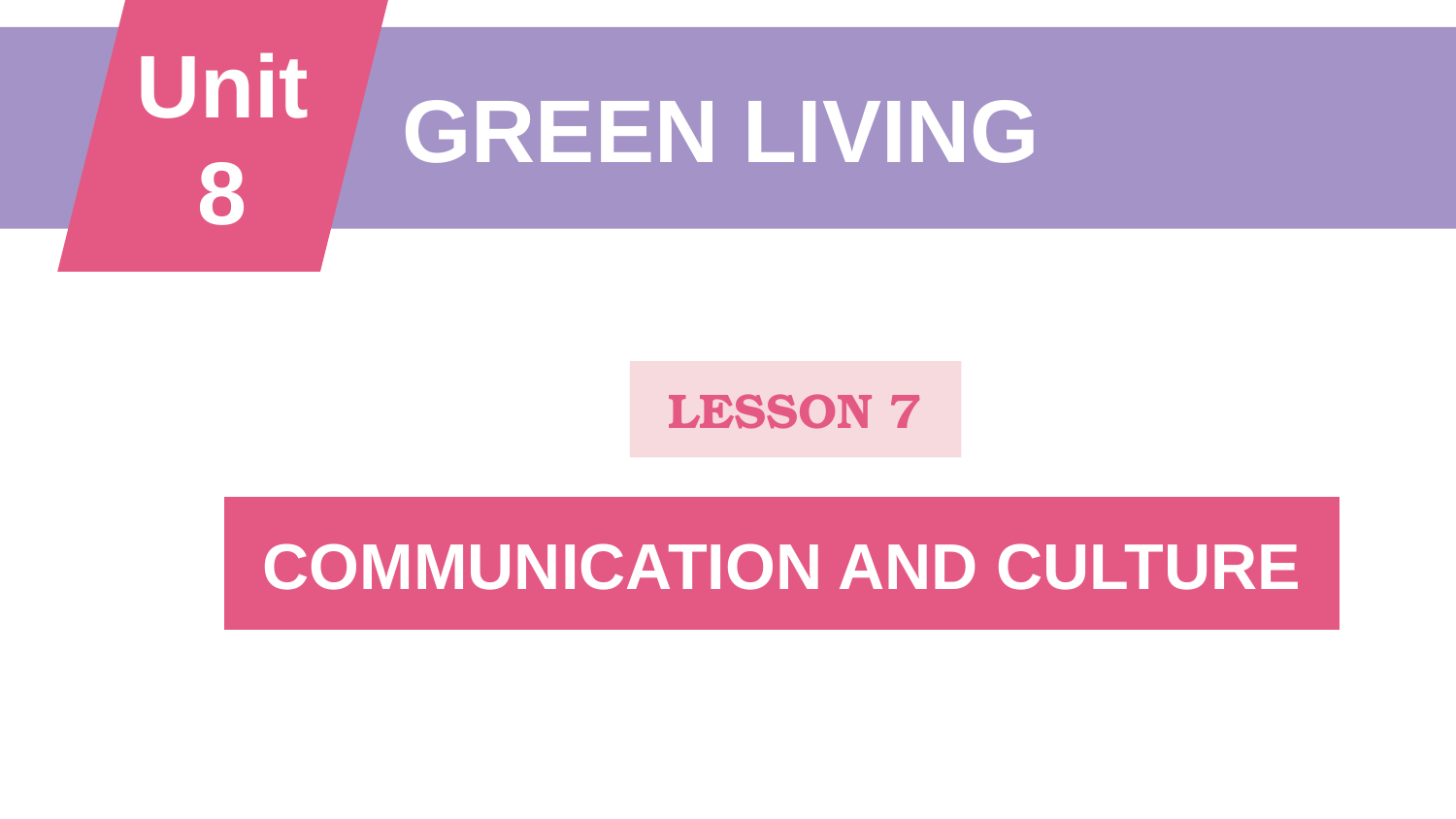

Unit 8

GREEN LIVING
LESSON 7
COMMUNICATION AND CULTURE